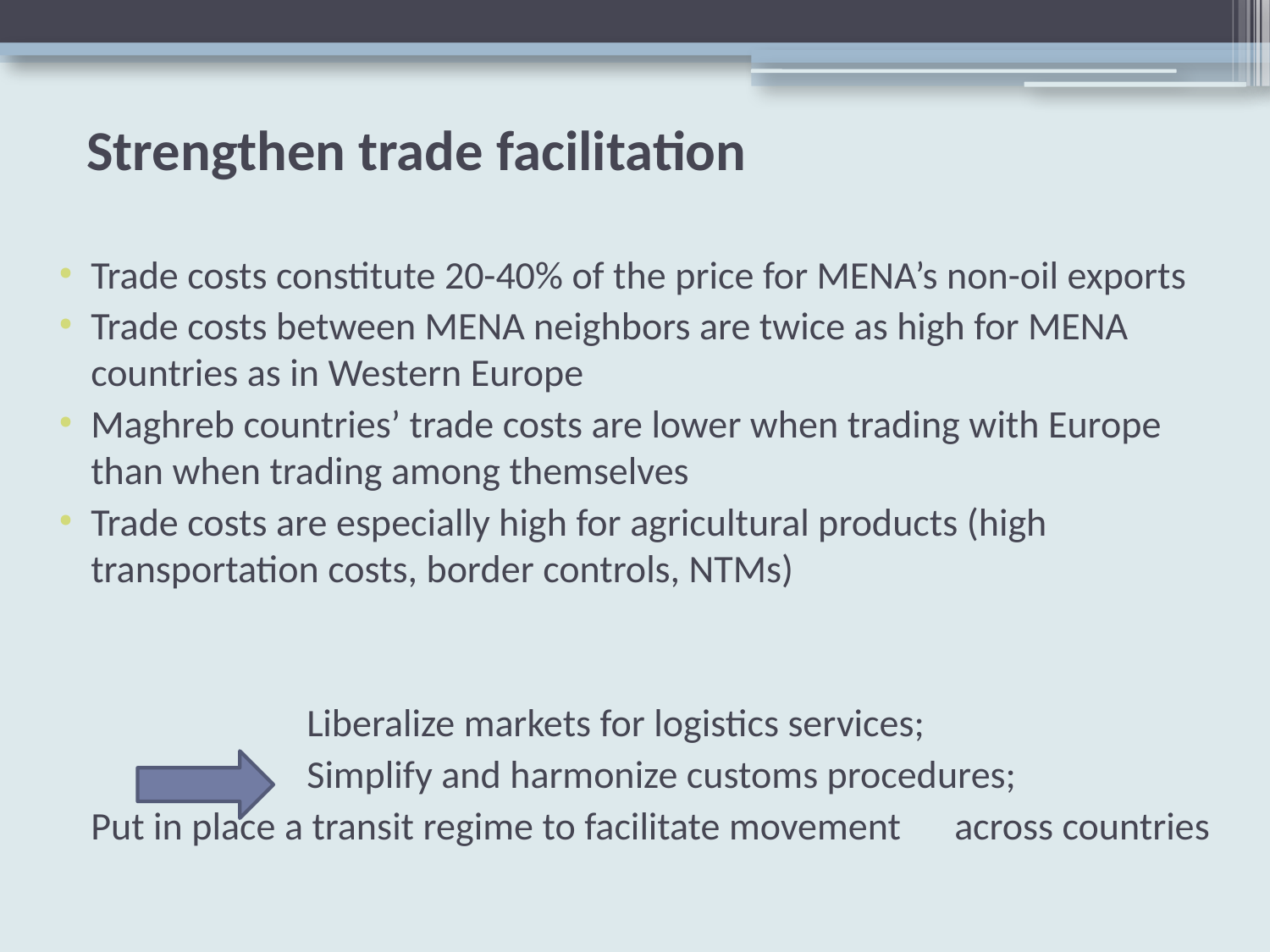

# Strengthen trade facilitation
Trade costs constitute 20-40% of the price for MENA’s non-oil exports
Trade costs between MENA neighbors are twice as high for MENA countries as in Western Europe
Maghreb countries’ trade costs are lower when trading with Europe than when trading among themselves
Trade costs are especially high for agricultural products (high transportation costs, border controls, NTMs)

                 	Liberalize markets for logistics services;
                 	Simplify and harmonize customs procedures;
			Put in place a transit regime to facilitate movement 			across countries